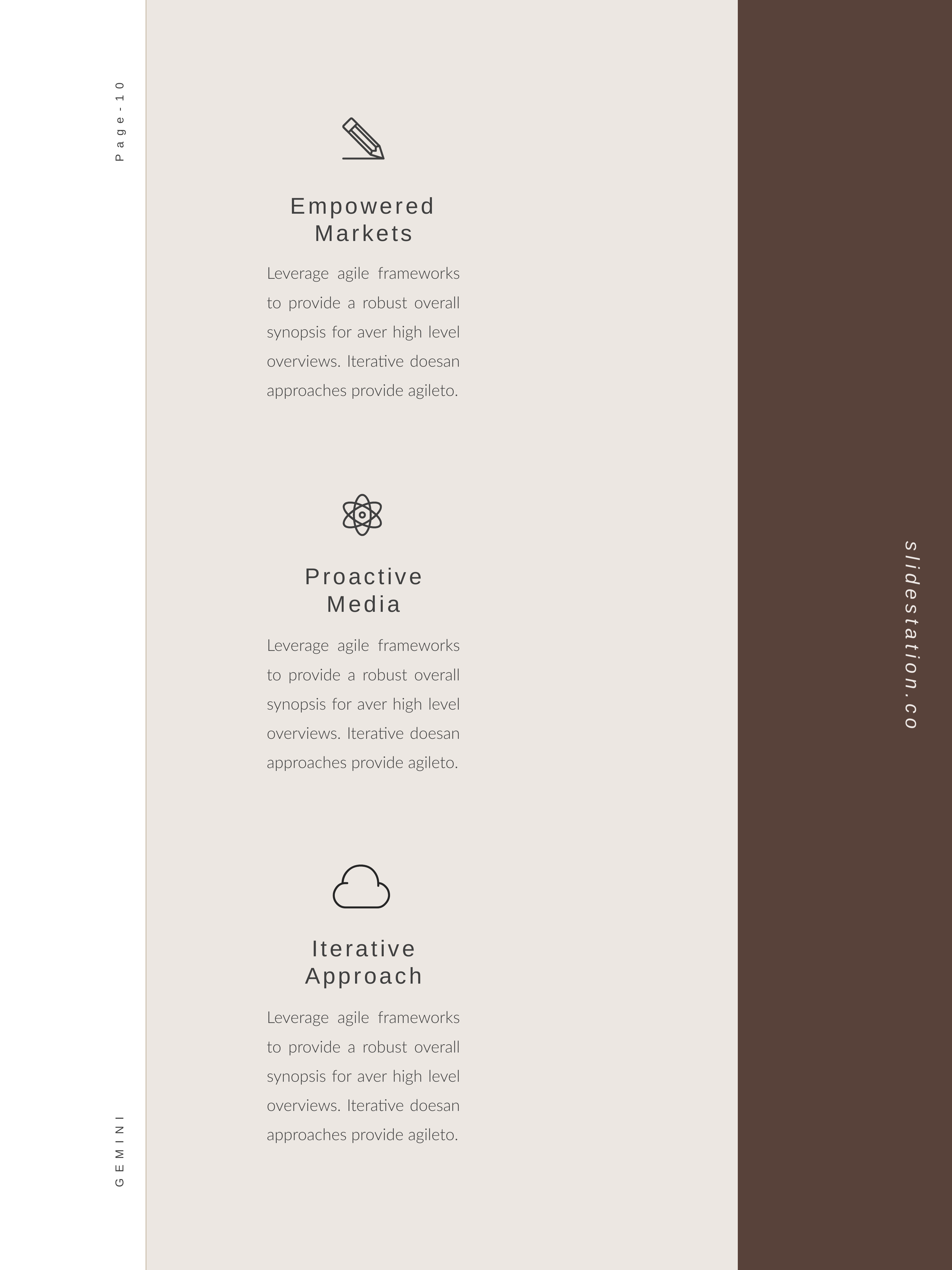

Page-10
Empowered Markets
Leverage agile frameworks to provide a robust overall synopsis for aver high level overviews. Iterative doesan approaches provide agileto.

Proactive
Media
slidestation.co
Leverage agile frameworks to provide a robust overall synopsis for aver high level overviews. Iterative doesan approaches provide agileto.

Iterative
Approach
Leverage agile frameworks to provide a robust overall synopsis for aver high level overviews. Iterative doesan approaches provide agileto.
GEMINI